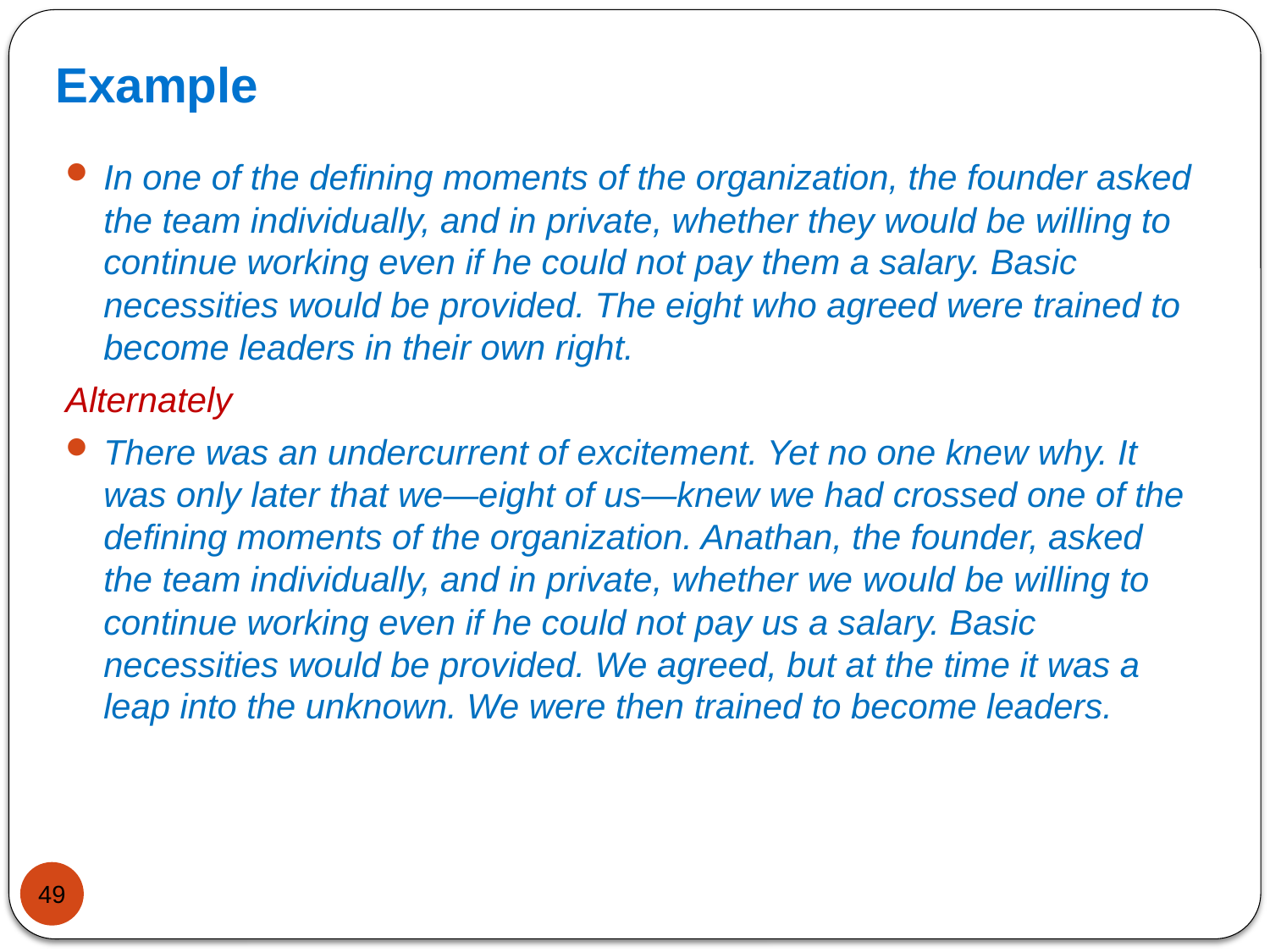

Example

In one of the defining moments of the organization, the founder asked the team individually, and in private, whether they would be willing to continue working even if he could not pay them a salary. Basic necessities would be provided. The eight who agreed were trained to become leaders in their own right.
Alternately
There was an undercurrent of excitement. Yet no one knew why. It was only later that we—eight of us—knew we had crossed one of the defining moments of the organization. Anathan, the founder, asked the team individually, and in private, whether we would be willing to continue working even if he could not pay us a salary. Basic necessities would be provided. We agreed, but at the time it was a leap into the unknown. We were then trained to become leaders.

49